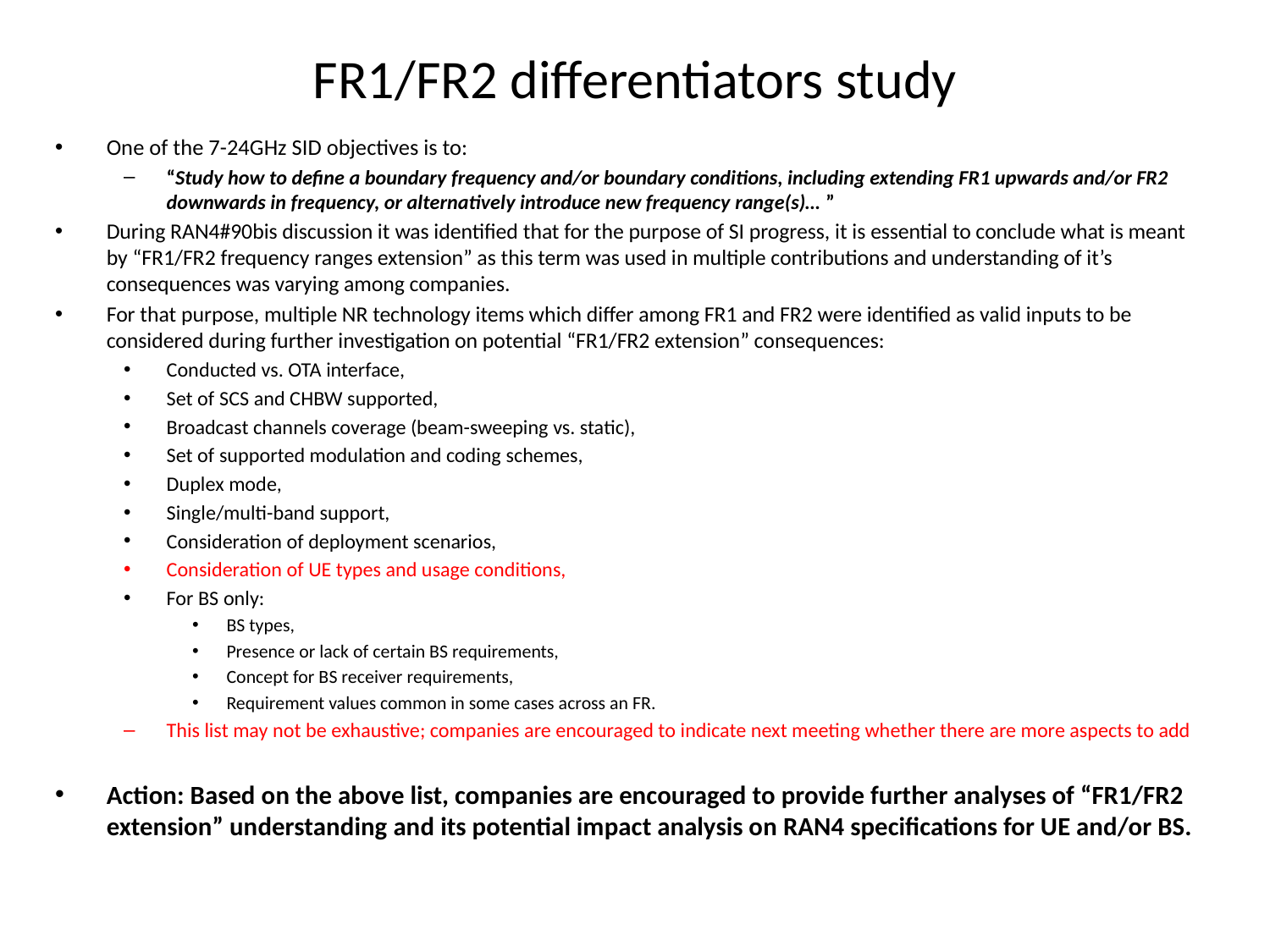

# FR1/FR2 differentiators study
One of the 7-24GHz SID objectives is to:
“Study how to define a boundary frequency and/or boundary conditions, including extending FR1 upwards and/or FR2 downwards in frequency, or alternatively introduce new frequency range(s)… ”
During RAN4#90bis discussion it was identified that for the purpose of SI progress, it is essential to conclude what is meant by “FR1/FR2 frequency ranges extension” as this term was used in multiple contributions and understanding of it’s consequences was varying among companies.
For that purpose, multiple NR technology items which differ among FR1 and FR2 were identified as valid inputs to be considered during further investigation on potential “FR1/FR2 extension” consequences:
Conducted vs. OTA interface,
Set of SCS and CHBW supported,
Broadcast channels coverage (beam-sweeping vs. static),
Set of supported modulation and coding schemes,
Duplex mode,
Single/multi-band support,
Consideration of deployment scenarios,
Consideration of UE types and usage conditions,
For BS only:
BS types,
Presence or lack of certain BS requirements,
Concept for BS receiver requirements,
Requirement values common in some cases across an FR.
This list may not be exhaustive; companies are encouraged to indicate next meeting whether there are more aspects to add

Action: Based on the above list, companies are encouraged to provide further analyses of “FR1/FR2 extension” understanding and its potential impact analysis on RAN4 specifications for UE and/or BS.